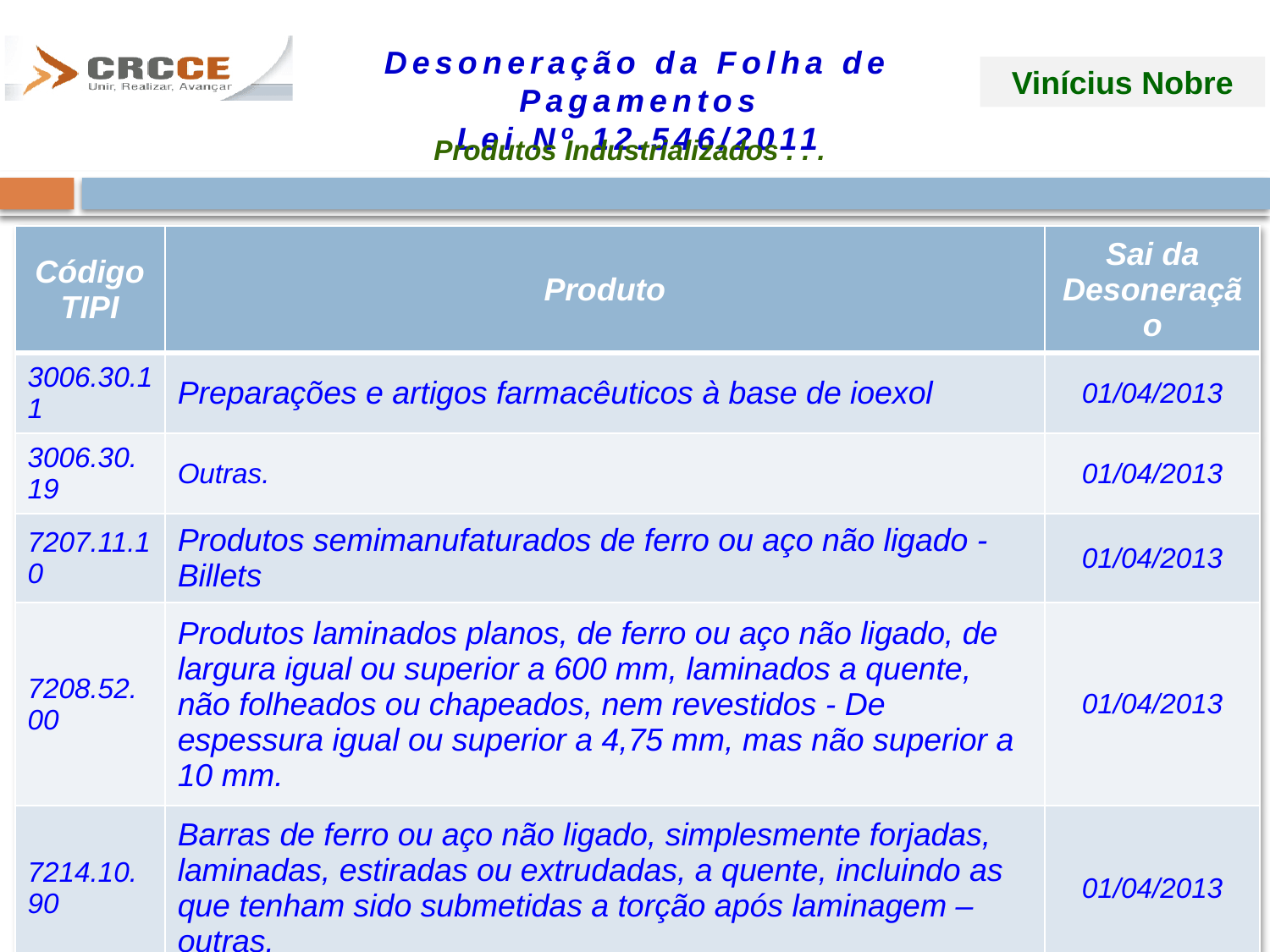

Produtos Industrializados . . .
| Código TIPI | Produto | Sai da Desoneração |
| --- | --- | --- |
| 3006.30.11 | Preparações e artigos farmacêuticos à base de ioexol | 01/04/2013 |
| 3006.30.19 | Outras. | 01/04/2013 |
| 7207.11.10 | Produtos semimanufaturados de ferro ou aço não ligado - Billets | 01/04/2013 |
| 7208.52.00 | Produtos laminados planos, de ferro ou aço não ligado, de largura igual ou superior a 600 mm, laminados a quente, não folheados ou chapeados, nem revestidos - De espessura igual ou superior a 4,75 mm, mas não superior a 10 mm. | 01/04/2013 |
| 7214.10.90 | Barras de ferro ou aço não ligado, simplesmente forjadas, laminadas, estiradas ou extrudadas, a quente, incluindo as que tenham sido submetidas a torção após laminagem – outras. | 01/04/2013 |
| 7214.99.10 | Barras de ferro ou aço não ligado, simplesmente forjadas, laminadas, estiradas ou extrudadas, a quente, incluindo as que tenham sido submetidas a torção após laminagem de seção circular. | 01/04/2013 |